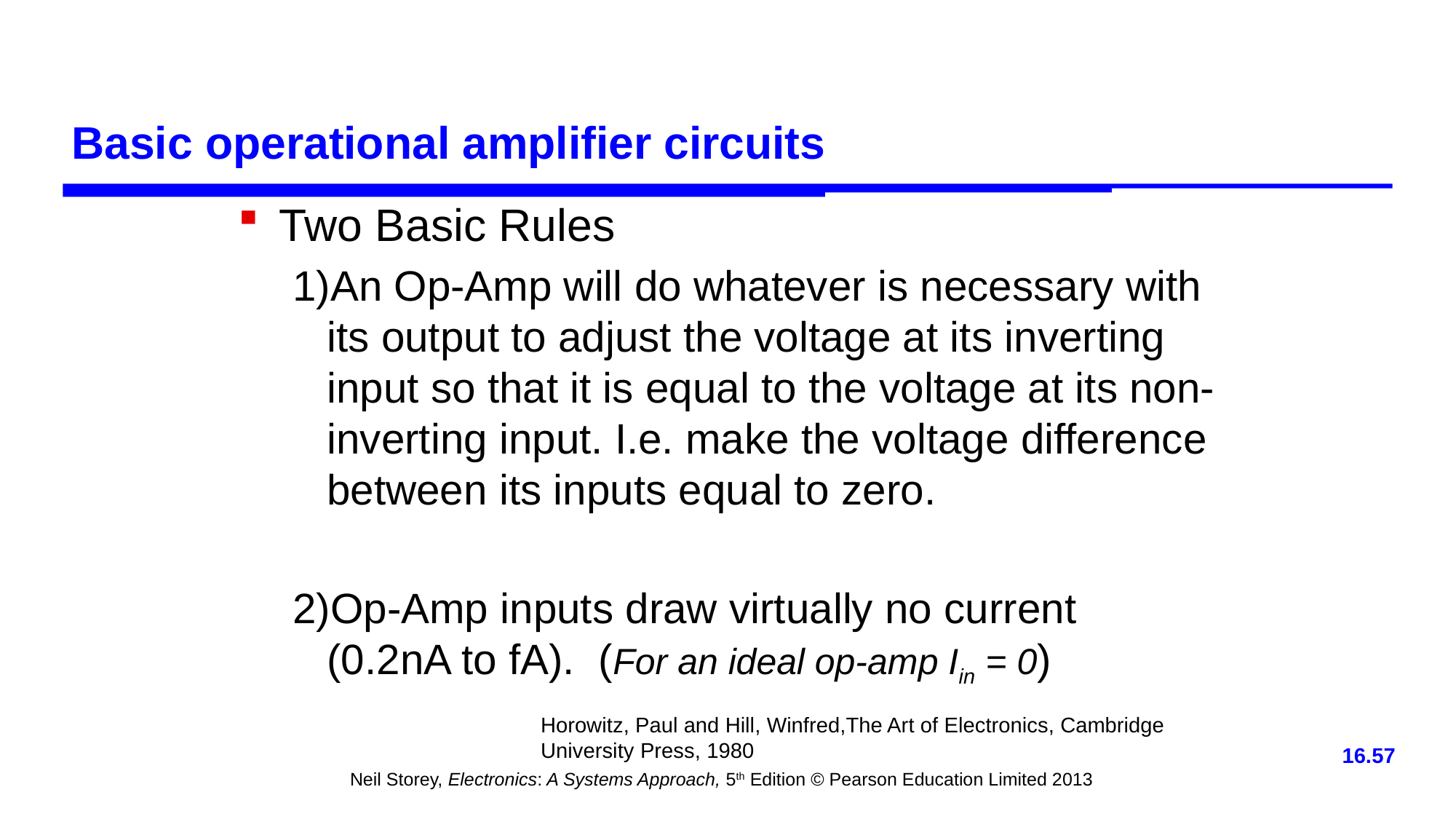

# Basic operational amplifier circuits
Two Basic Rules
1)An Op-Amp will do whatever is necessary with its output to adjust the voltage at its inverting input so that it is equal to the voltage at its non-inverting input. I.e. make the voltage difference between its inputs equal to zero.

2)Op-Amp inputs draw virtually no current
(0.2nA to fA).  (For an ideal op-amp Iin = 0)
Horowitz, Paul and Hill, Winfred,The Art of Electronics, Cambridge University Press, 1980